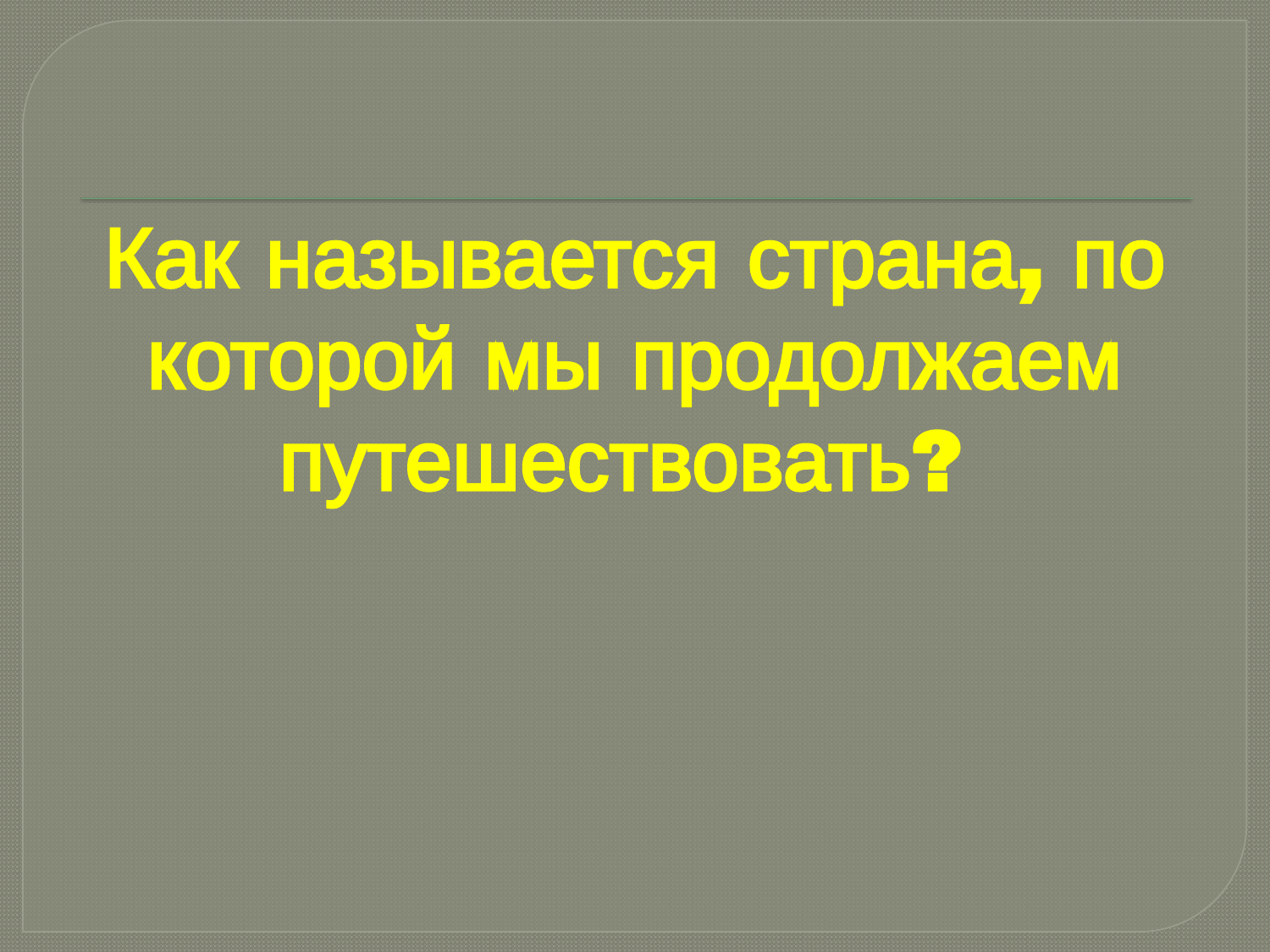

Как называется страна, по которой мы продолжаем путешествовать?